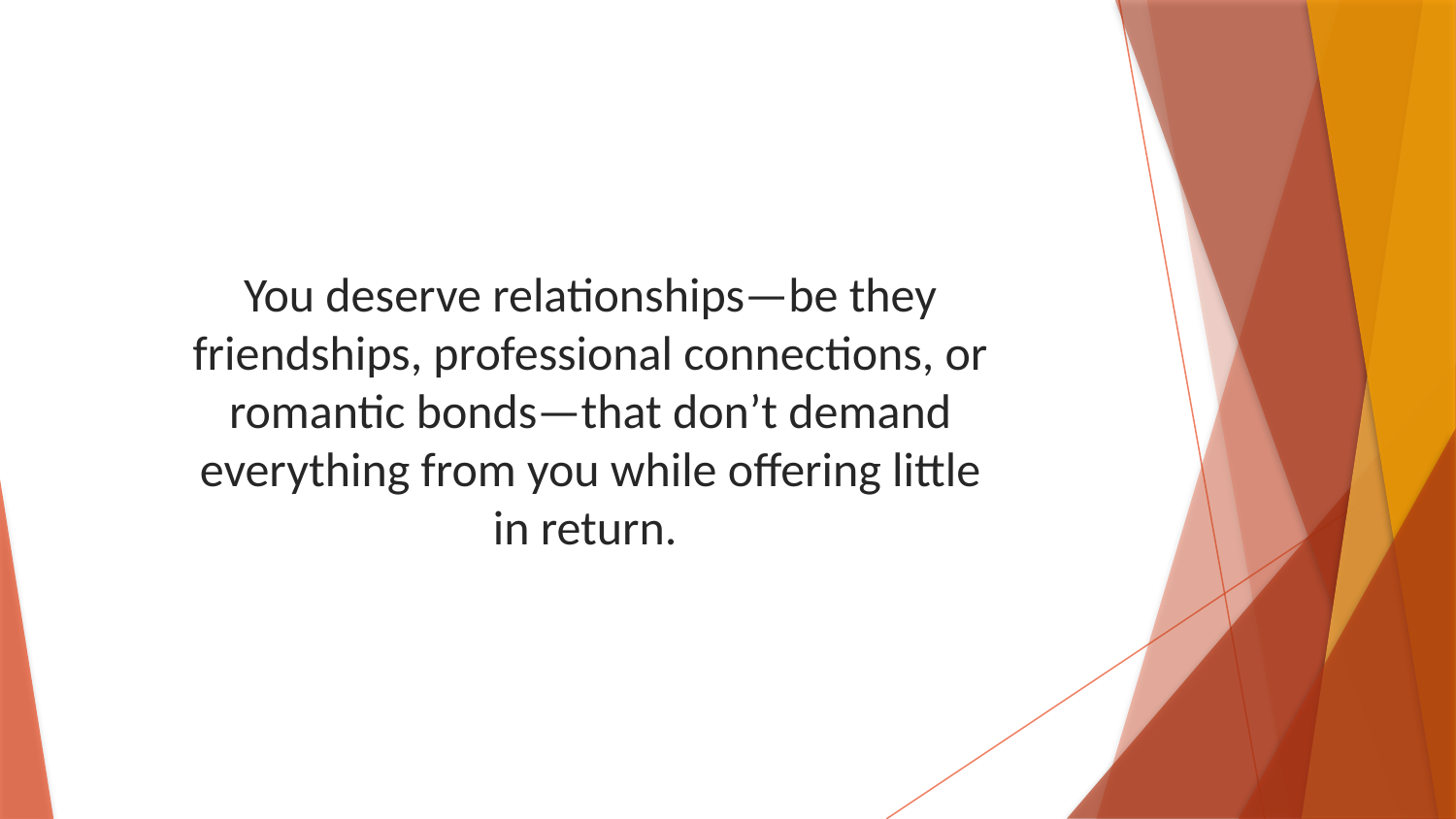

You deserve relationships—be they friendships, professional connections, or romantic bonds—that don’t demand everything from you while offering little in return.